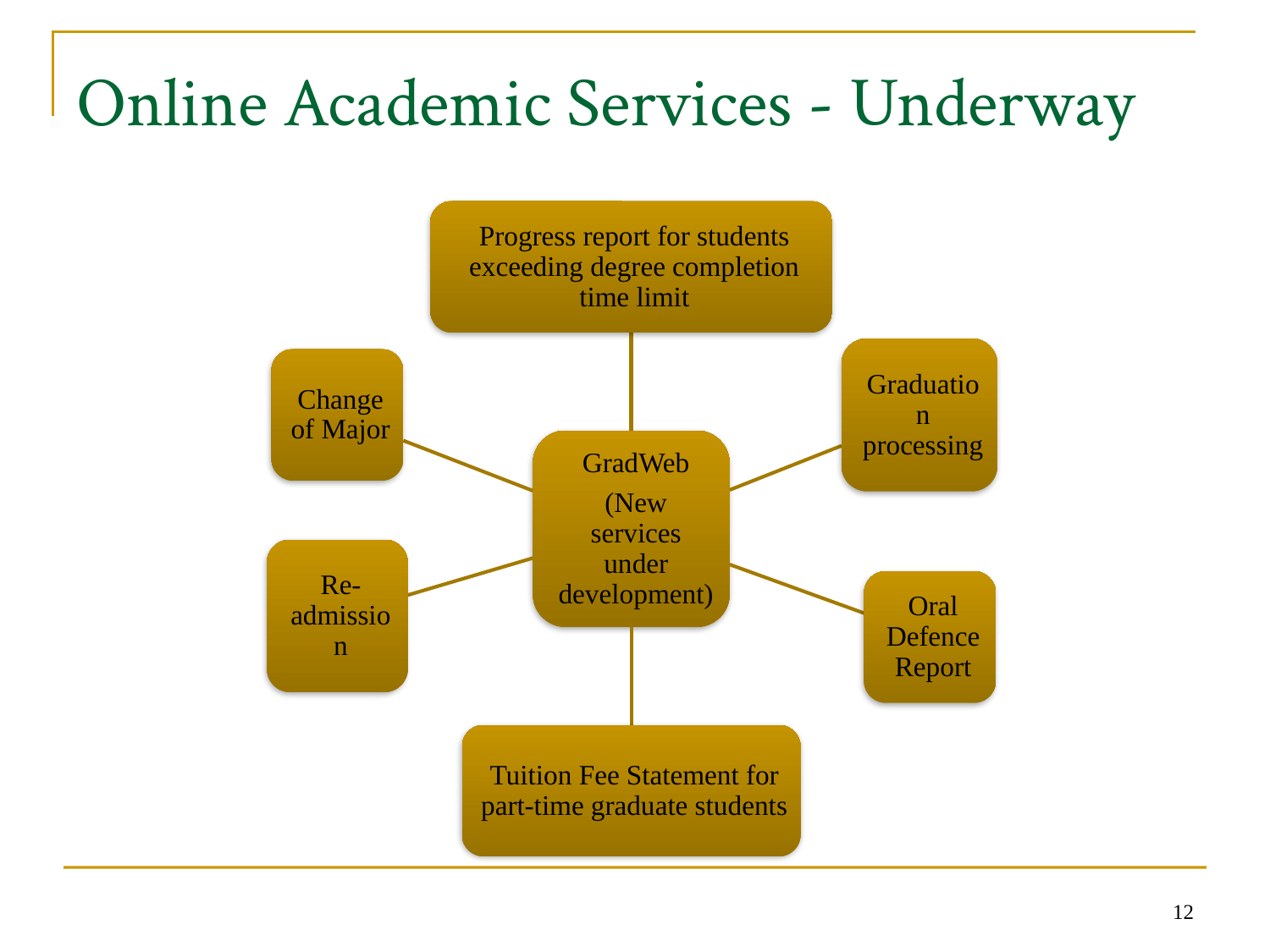

# Online Academic Services - Underway
GradWeb
(New services under development)
Progress report for students exceeding degree completion time limit
Graduation processing
Oral Defence Report
Tuition Fee Statement for part-time graduate students
Re-admission
Change of Major
12